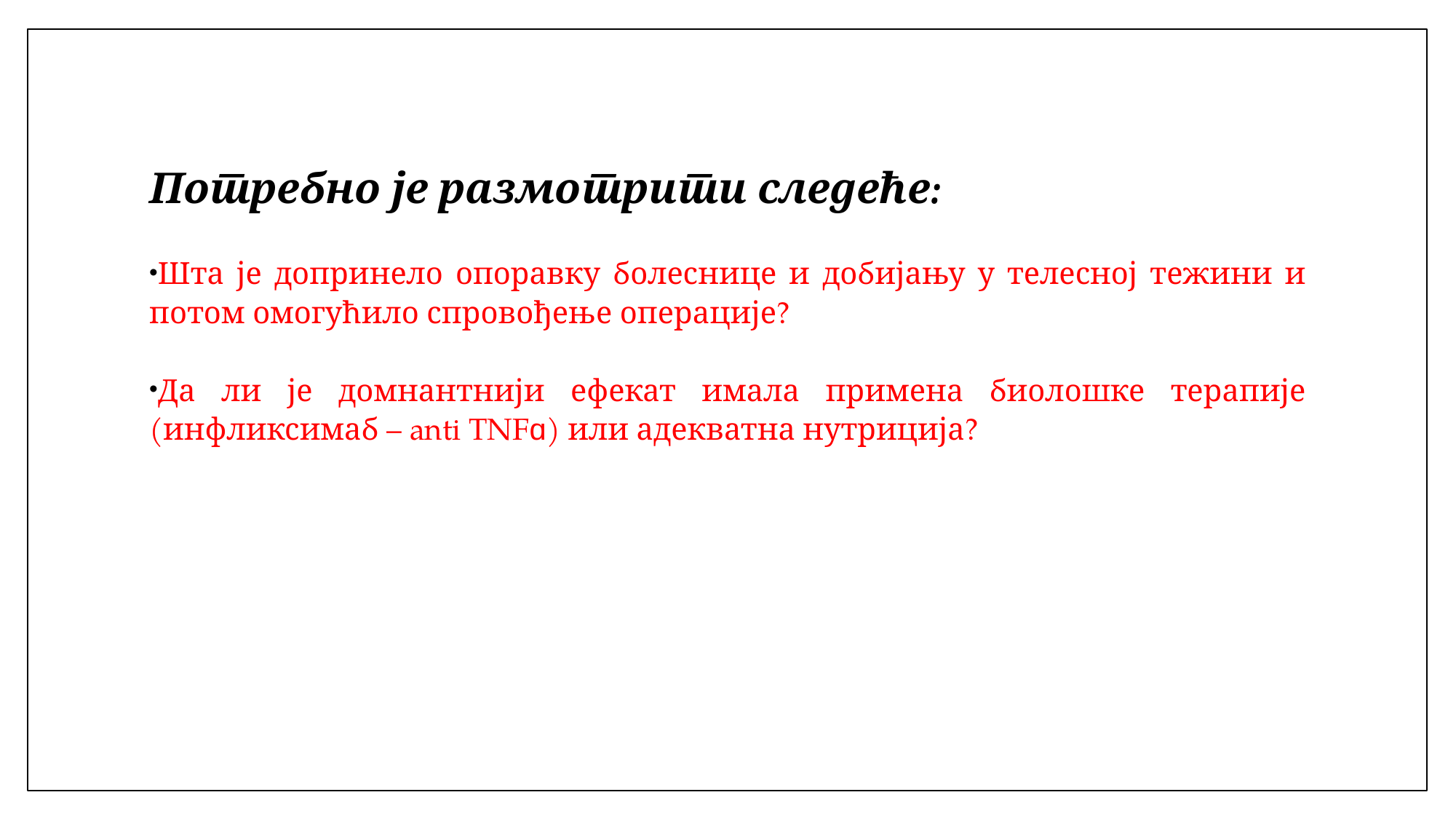

Потребно је размотрити следеће:

Шта је допринело опоравку болеснице и добијању у телесној тежини и потом омогућило спровођење операције?

Да ли је домнантнији ефекат имала примена биолошке терапије (инфликсимаб – anti TNFɑ) или адекватна нутриција?